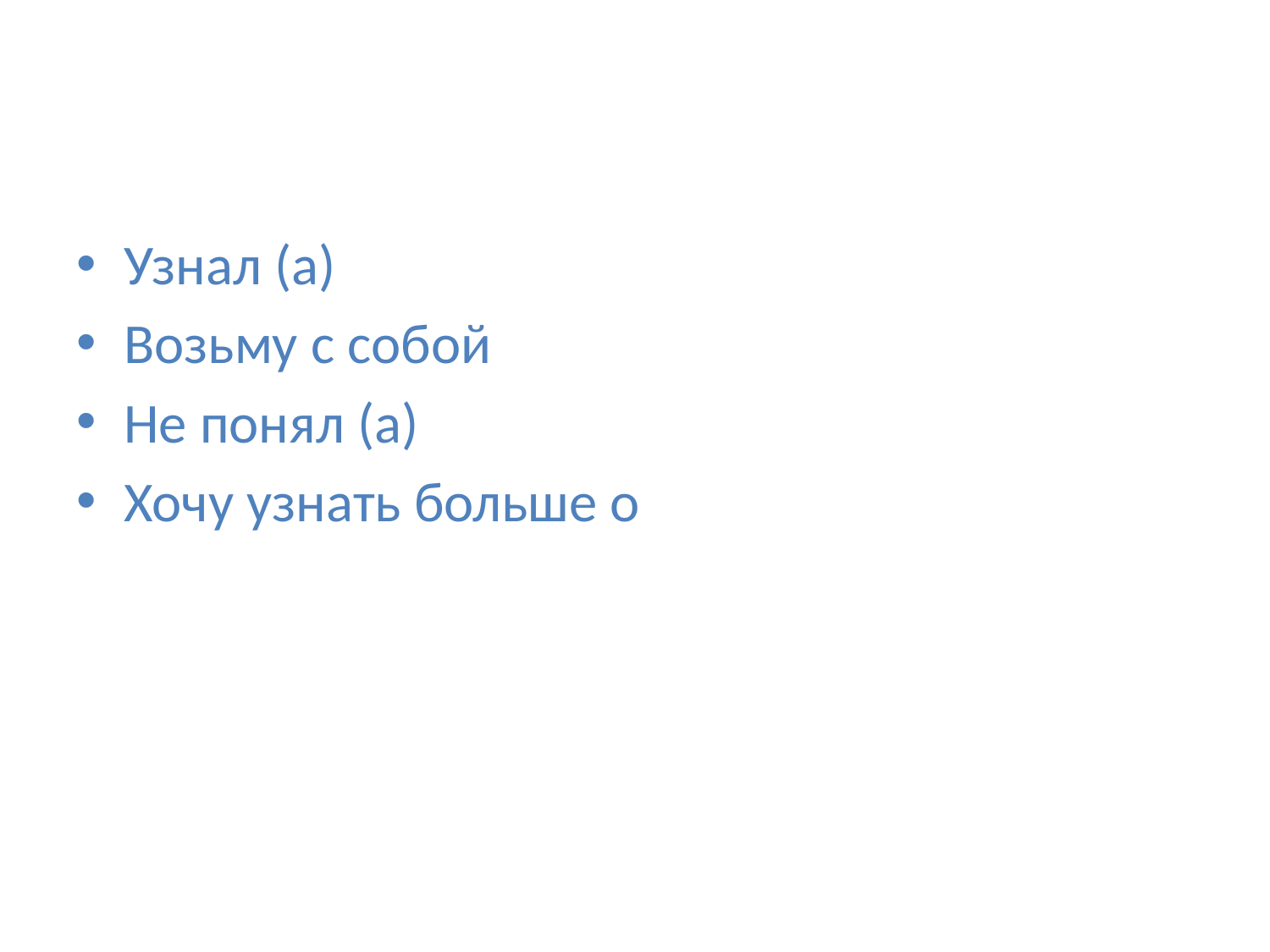

#
Узнал (а)
Возьму с собой
Не понял (а)
Хочу узнать больше о